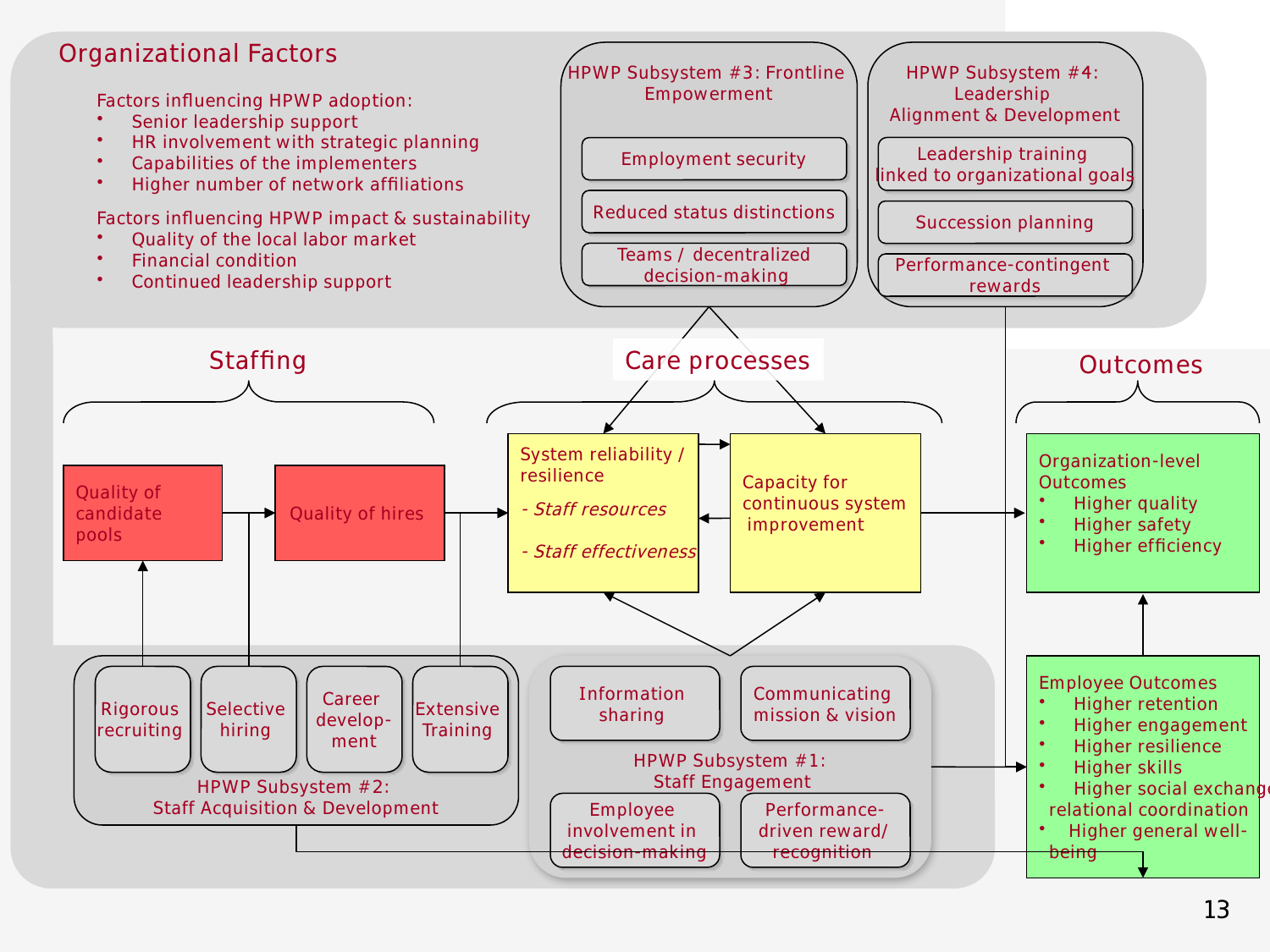

'

Organizational Factors
HPWP Subsystem #3: Frontline
Empowerment

HPWP Subsystem #4:
Leadership
Alignment & Development

Factors influencing HPWP adoption:
 Senior leadership support
 HR involvement with strategic planning
 Capabilities of the implementers
 Higher number of network affiliations

Factors influencing HPWP impact & sustainability
 Quality of the local labor market
 Financial condition
 Continued leadership support

Employment security
Leadership training
linked to organizational goals

Reduced status distinctions
Succession planning

Teams / decentralized
 decision-making
Performance-contingent
rewards

Staffing
Care processes
Outcomes
System reliability /
resilience

- Staff resources

- Staff effectiveness

Capacity for
continuous system
 improvement

Organization-level
Outcomes
 Higher quality
 Higher safety
 Higher efficiency

Quality of
candidate
pools

Quality of hires

HPWP Subsystem #2:
Staff Acquisition & Development

HPWP Subsystem #1:
 Staff Engagement

Employee Outcomes
 Higher retention
 Higher engagement
 Higher resilience
 Higher skills
 Higher social exchange/
  relational coordination
Higher general well-
  being
Rigorous
recruiting
Selective
hiring
Career
develop-
ment
Extensive
Training
Information
sharing
Communicating
mission & vision
Employee
involvement in
decision-making
Performance-
driven reward/
recognition
13